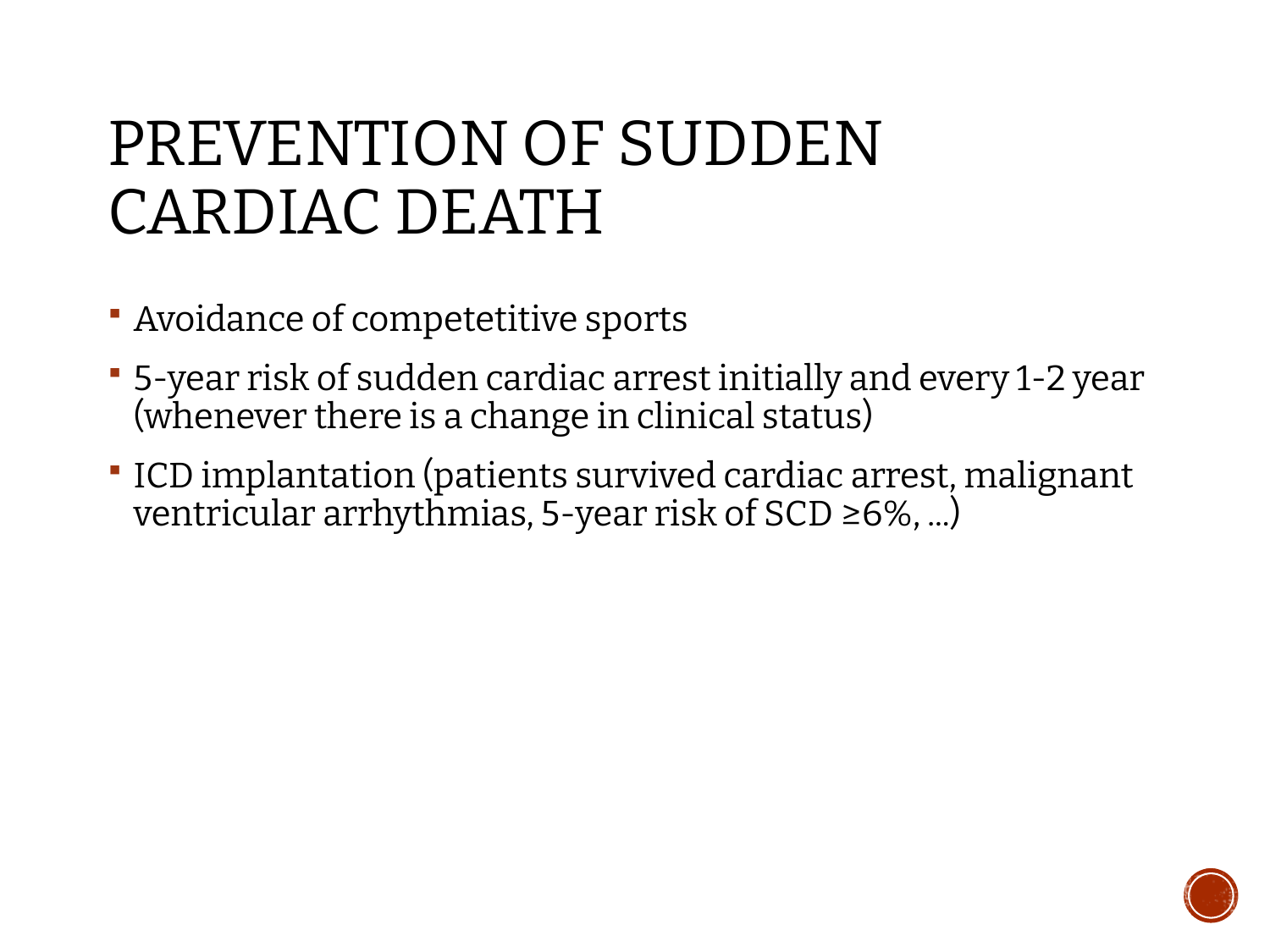

# PREVENTion of sudden cardiac death
Avoidance of competetitive sports
5-year risk of sudden cardiac arrest initially and every 1-2 year (whenever there is a change in clinical status)
ICD implantation (patients survived cardiac arrest, malignant ventricular arrhythmias, 5-year risk of SCD ≥6%, ...)